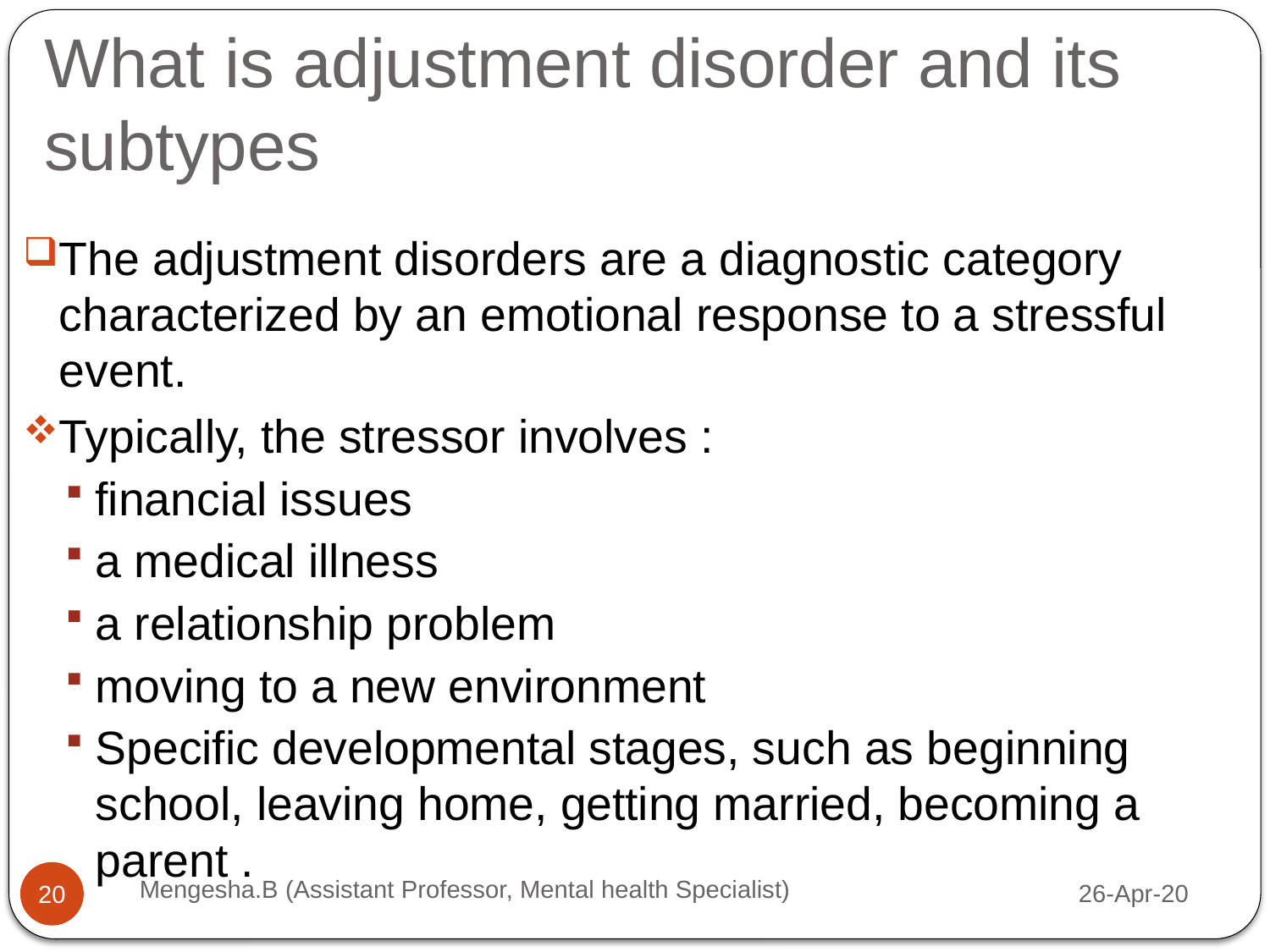

# What is adjustment disorder and its subtypes
The adjustment disorders are a diagnostic category characterized by an emotional response to a stressful event.
Typically, the stressor involves :
financial issues
a medical illness
a relationship problem
moving to a new environment
Specific developmental stages, such as beginning school, leaving home, getting married, becoming a parent .

Mengesha.B (Assistant Professor, Mental health Specialist)
26-Apr-20
20